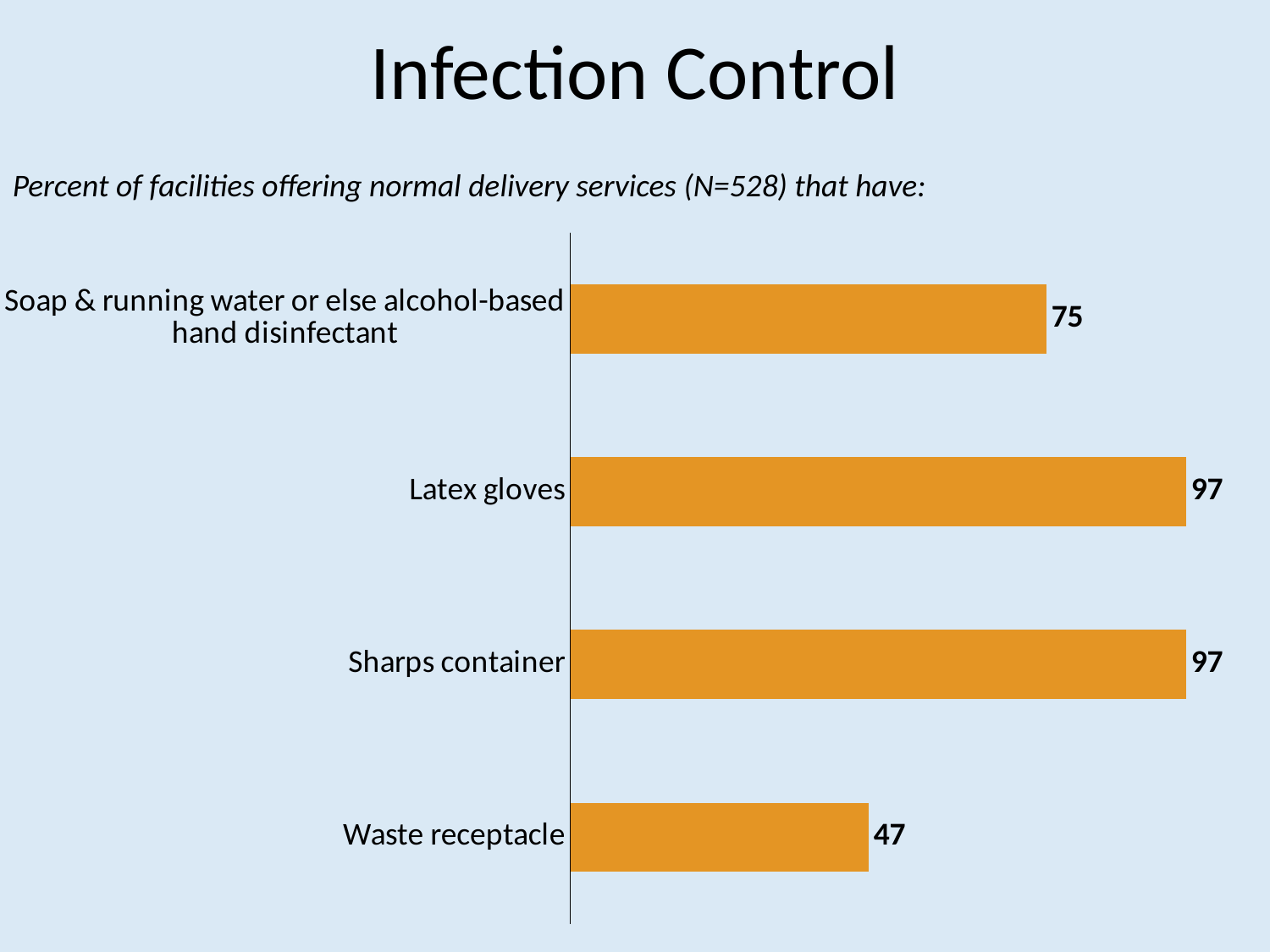

# Infection Control
Percent of facilities offering normal delivery services (N=528) that have:

### Chart

| Category | Series 1 |
|---|---|
| Waste receptacle | 47.0 |
| Sharps container | 97.0 |
| Latex gloves | 97.0 |
| Soap & running water or else alcohol-based hand disinfectant | 75.0 |